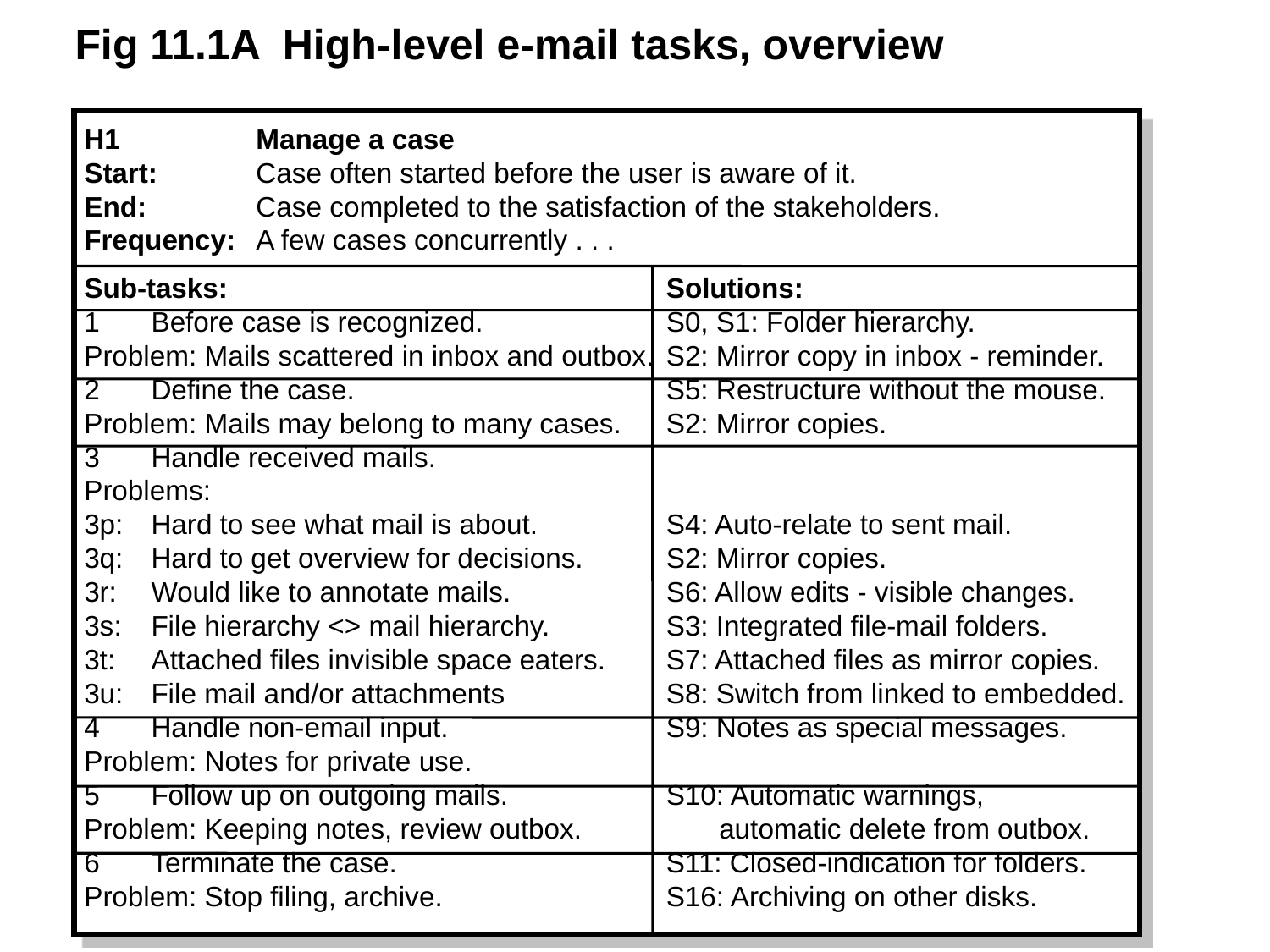

Fig 11.1A  High-level e-mail tasks, overview
H1		Manage a case
Start:	Case often started before the user is aware of it.
End:		Case completed to the satisfaction of the stakeholders.
Frequency:	A few cases concurrently . . .
Sub-tasks:		Solutions:
1	Before case is recognized.	S0, S1: Folder hierarchy.
Problem: Mails scattered in inbox and outbox.	S2: Mirror copy in inbox - reminder.
2	Define the case.	S5: Restructure without the mouse.
Problem: Mails may belong to many cases.	S2: Mirror copies.
3	Handle received mails.
Problems:
3p: 	Hard to see what mail is about.	S4: Auto-relate to sent mail.
3q: 	Hard to get overview for decisions.	S2: Mirror copies.
3r: 	Would like to annotate mails.	S6: Allow edits - visible changes.
3s: 	File hierarchy <> mail hierarchy.	S3: Integrated file-mail folders.
3t: 	Attached files invisible space eaters.	S7: Attached files as mirror copies.
3u: 	File mail and/or attachments	S8: Switch from linked to embedded.
4	Handle non-email input.	S9: Notes as special messages.
Problem: Notes for private use.
5	Follow up on outgoing mails.	S10: Automatic warnings,
Problem: Keeping notes, review outbox.		automatic delete from outbox.
6	Terminate the case.	S11: Closed-indication for folders.
Problem: Stop filing, archive.	S16: Archiving on other disks.